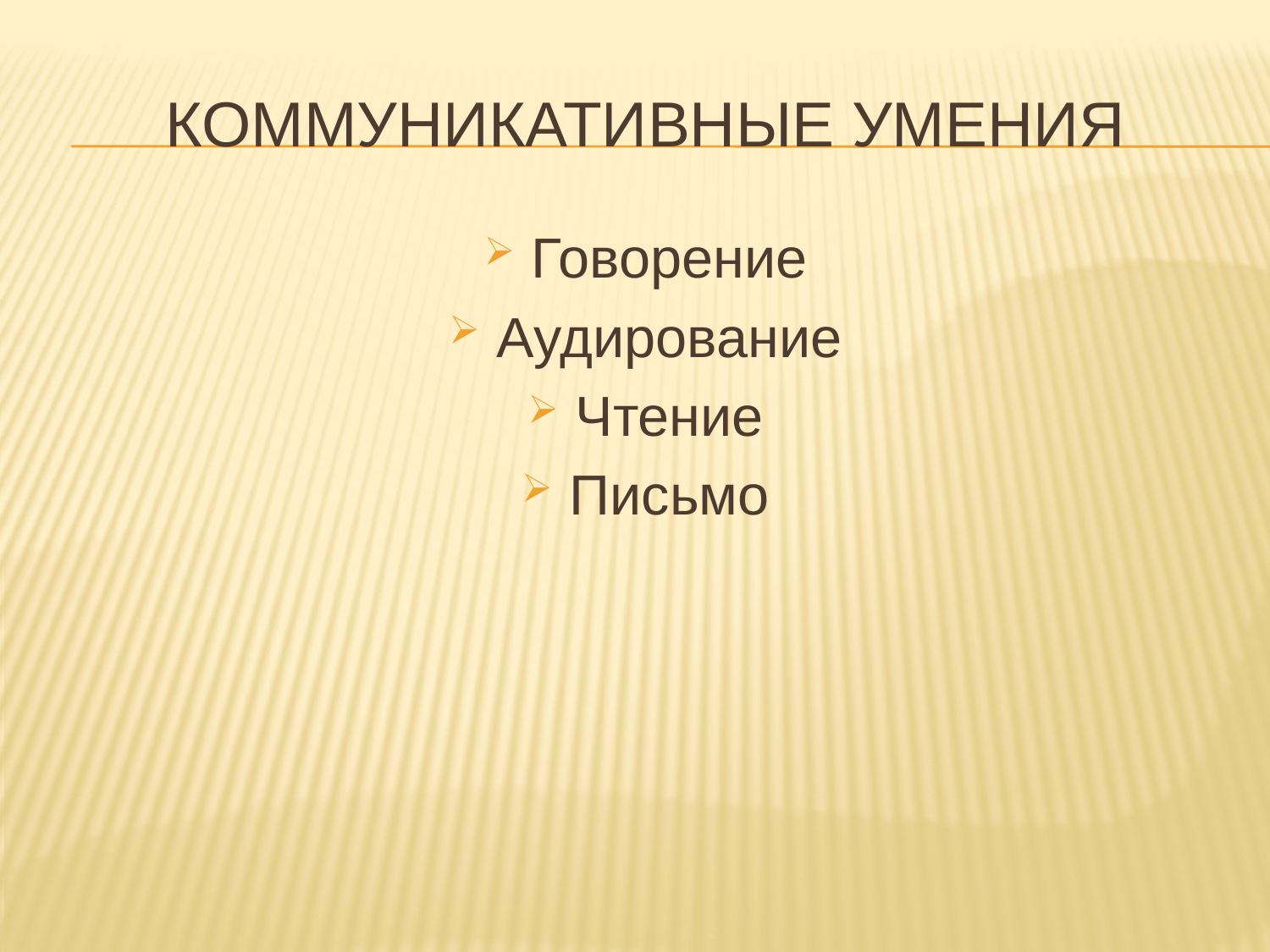

# Коммуникативные умения
Говорение
Аудирование
Чтение
Письмо